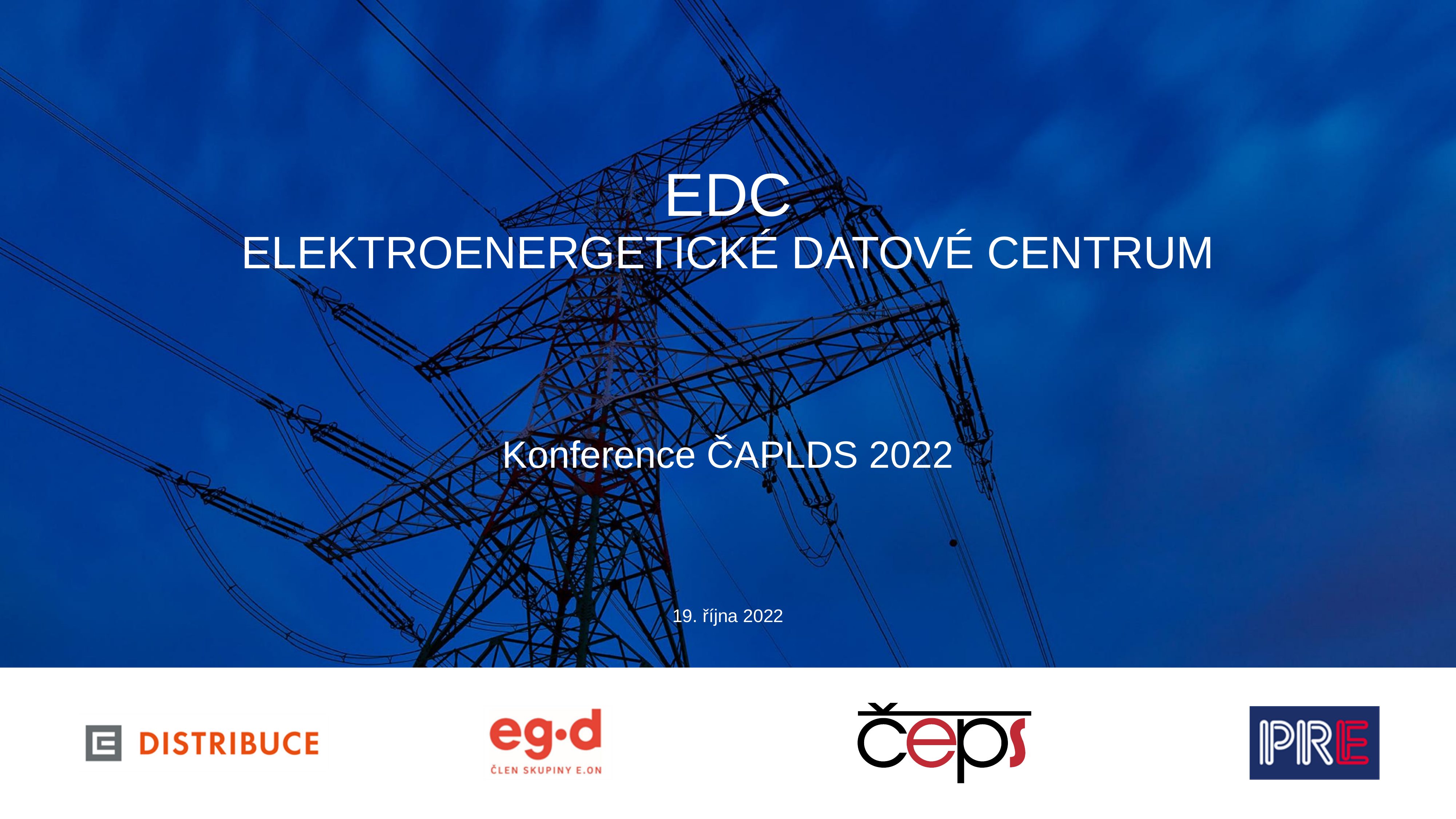

# EDC Elektroenergetické datové centrum
Konference ČAPLDS 2022
19. října 2022